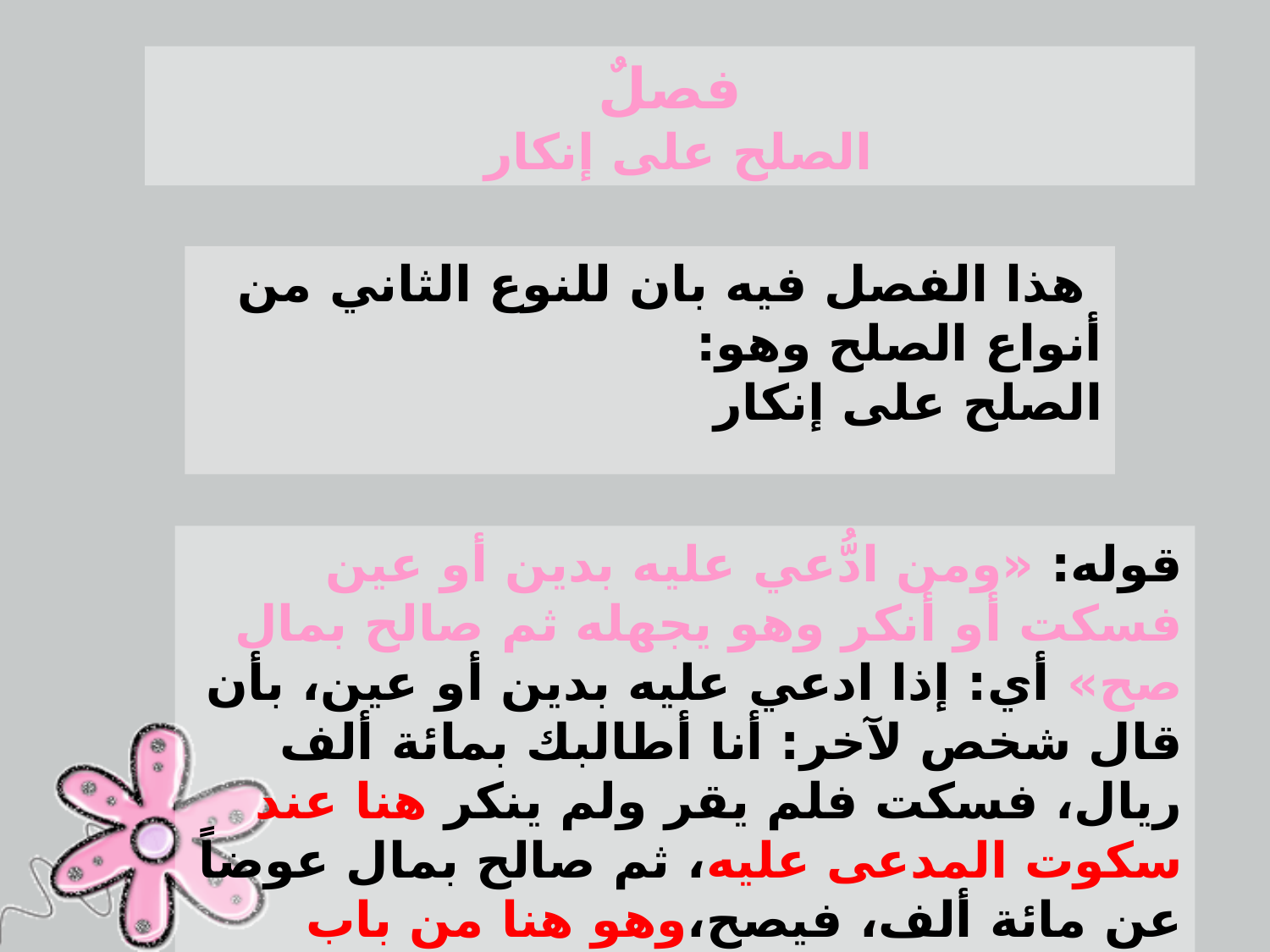

فصلٌ
الصلح على إنكار
 هذا الفصل فيه بان للنوع الثاني من أنواع الصلح وهو:
الصلح على إنكار

قوله: «ومن ادُّعي عليه بدين أو عين فسكت أو أنكر وهو يجهله ثم صالح بمال صح» أي: إذا ادعي عليه بدين أو عين، بأن قال شخص لآخر: أنا أطالبك بمائة ألف ريال، فسكت فلم يقر ولم ينكر هنا عند سكوت المدعى عليه، ثم صالح بمال عوضاً عن مائة ألف، فيصح،وهو هنا من باب الصلح على إنكار.
 فإن أقر وصالح عنه بمال، فهو من باب الصلح على الإقرار.